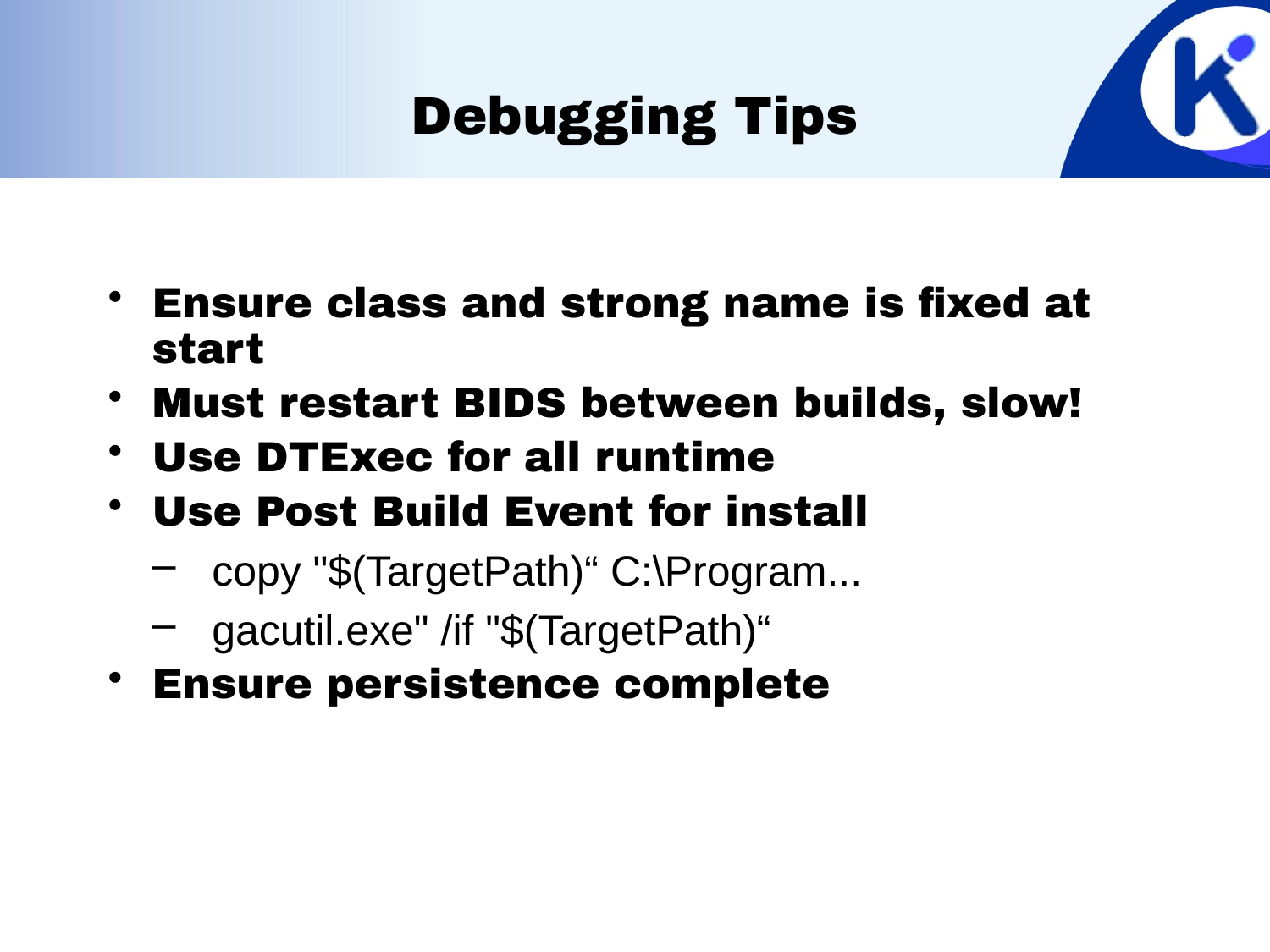

# Debugging Tips
Ensure class and strong name is fixed at start
Must restart BIDS between builds, slow!
Use DTExec for all runtime
Use Post Build Event for install
copy "$(TargetPath)“ C:\Program...
gacutil.exe" /if "$(TargetPath)“
Ensure persistence complete